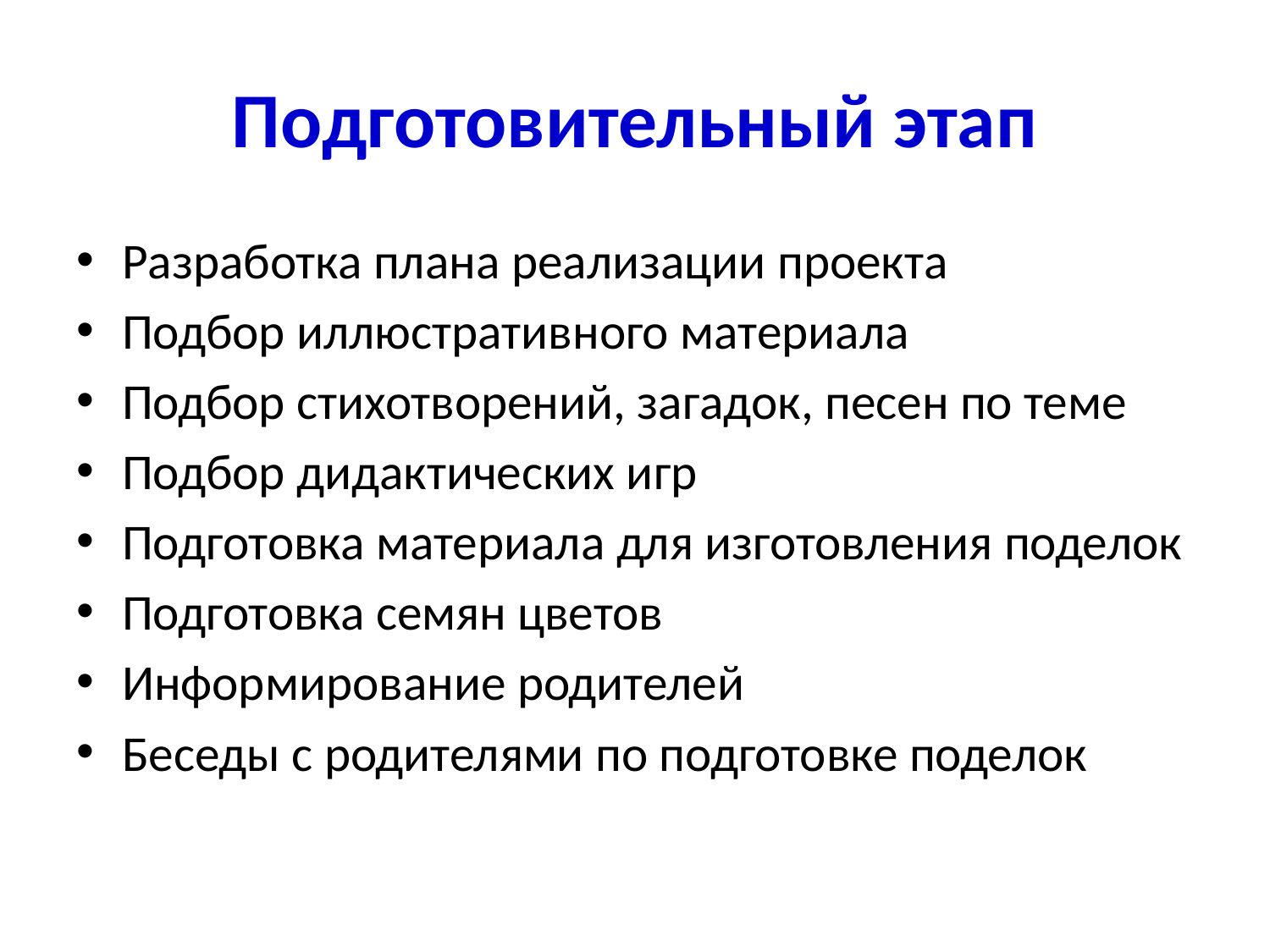

# Подготовительный этап
Разработка плана реализации проекта
Подбор иллюстративного материала
Подбор стихотворений, загадок, песен по теме
Подбор дидактических игр
Подготовка материала для изготовления поделок
Подготовка семян цветов
Информирование родителей
Беседы с родителями по подготовке поделок